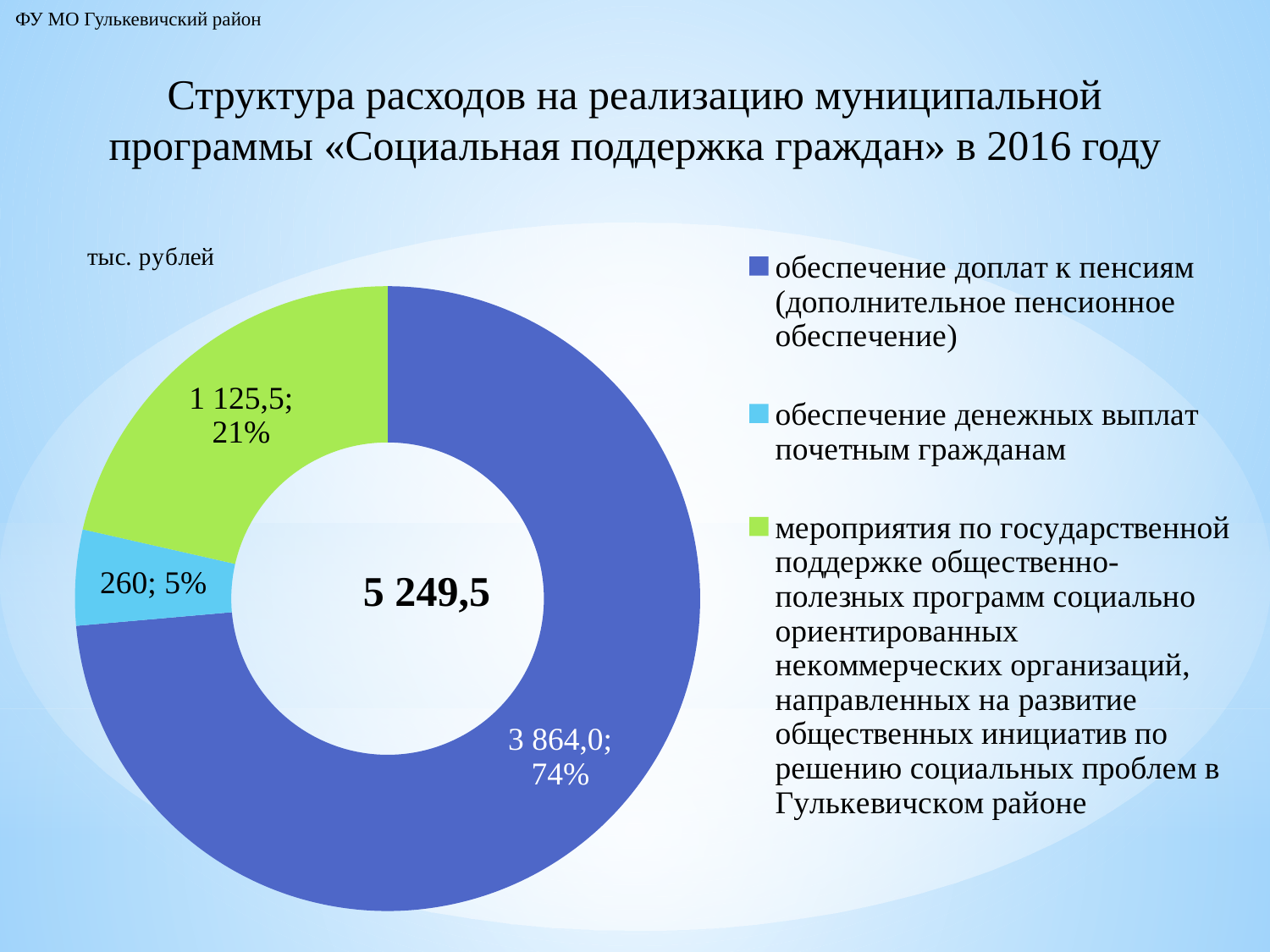

ФУ МО Гулькевичский район
Структура расходов на реализацию муниципальной программы «Социальная поддержка граждан» в 2016 году

### Chart: 5 249,5

| Category | Продажи |
|---|---|
| обеспечение доплат к пенсиям (дополнительное пенсионное обеспечение) | 3864.0 |
| обеспечение денежных выплат почетным гражданам | 260.0 |
| мероприятия по государственной поддержке общественно-полезных программ социально ориентированных некоммерческих организаций, направленных на развитие общественных инициатив по решению социальных проблем в Гулькевичском районе | 1125.5 |